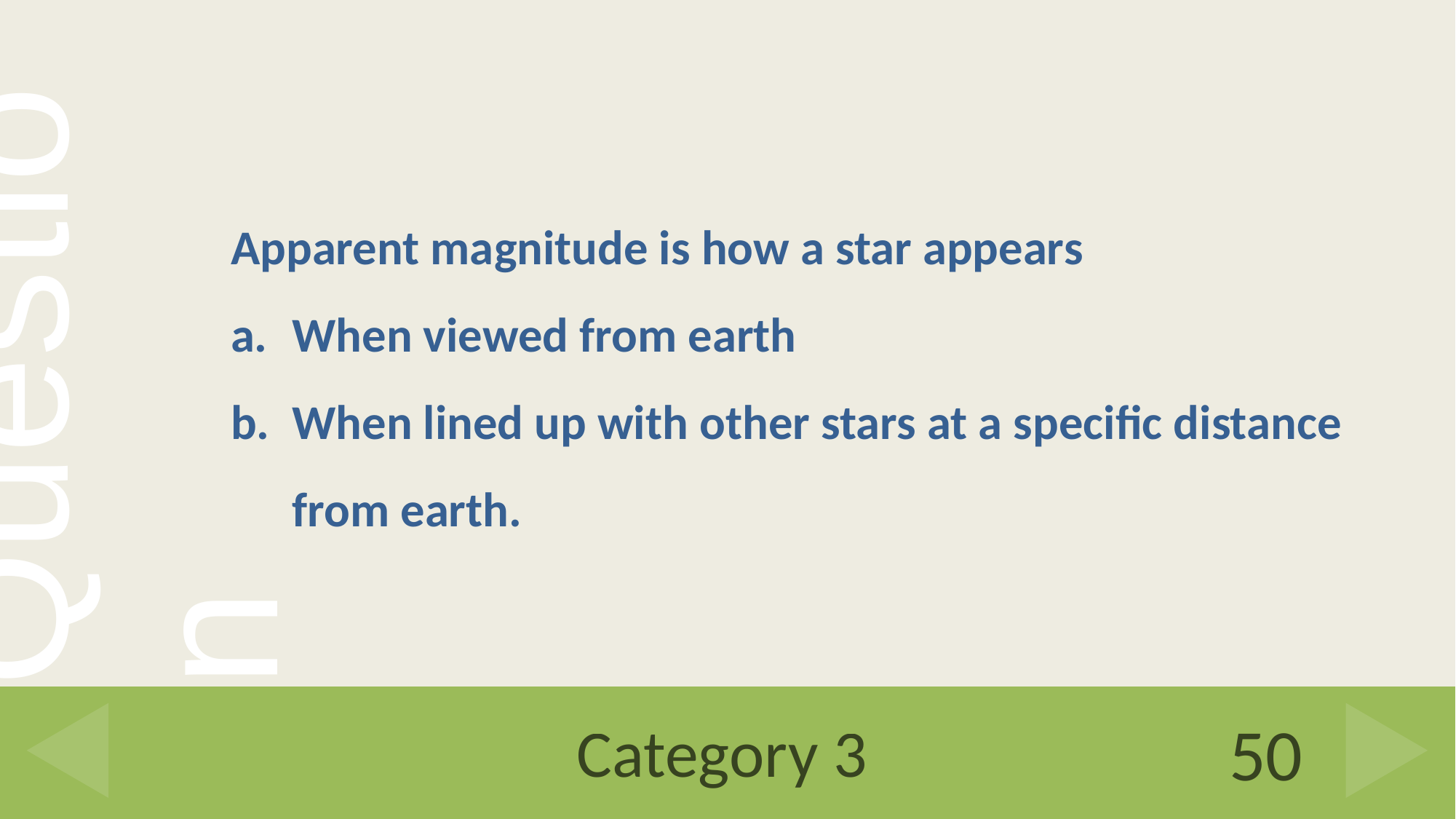

Apparent magnitude is how a star appears
When viewed from earth
When lined up with other stars at a specific distance from earth.
# Category 3
50